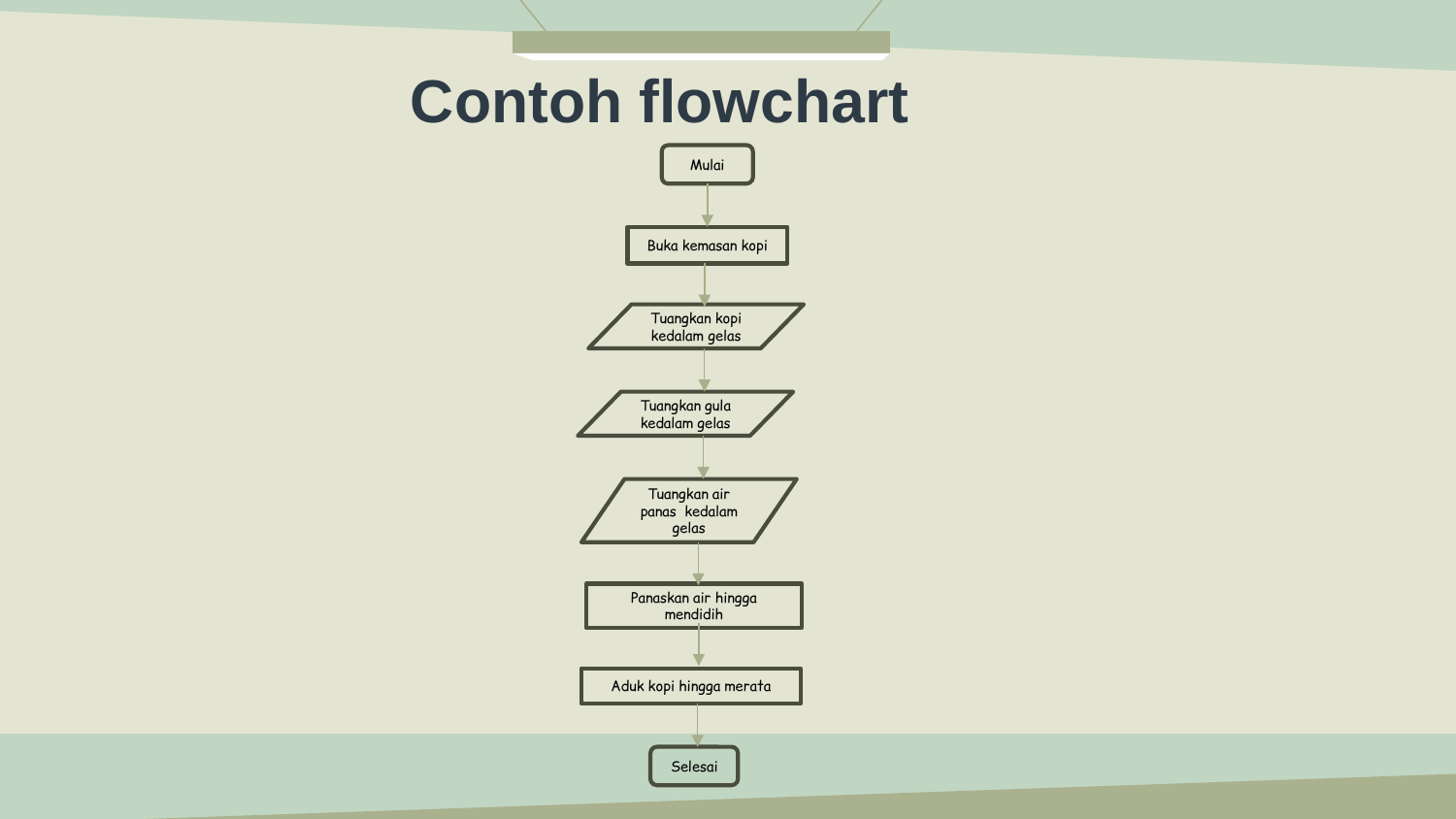

# Contoh flowchart
Mulai
Buka kemasan kopi
Tuangkan kopi kedalam gelas
Tuangkan gula kedalam gelas
Tuangkan air panas  kedalam gelas
Panaskan air hingga mendidih
Aduk kopi hingga merata
Selesai